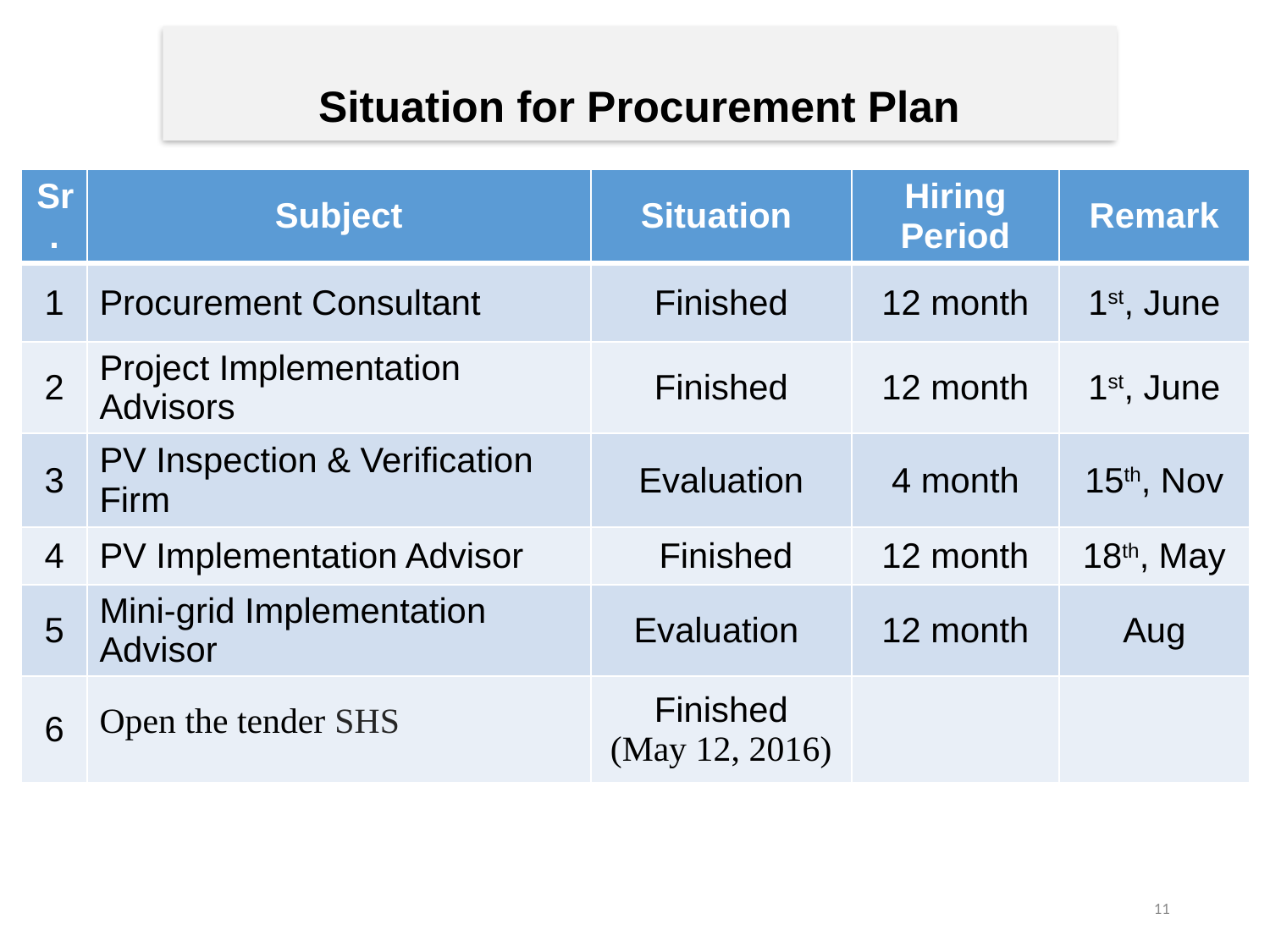

# Situation for Procurement Plan
| Sr. | Subject | Situation | Hiring Period | Remark |
| --- | --- | --- | --- | --- |
| 1 | Procurement Consultant | Finished | 12 month | 1st, June |
| 2 | Project Implementation Advisors | Finished | 12 month | 1st, June |
| 3 | PV Inspection & Verification Firm | Evaluation | 4 month | 15th, Nov |
| 4 | PV Implementation Advisor | Finished | 12 month | 18th, May |
| 5 | Mini-grid Implementation Advisor | Evaluation | 12 month | Aug |
| 6 | Open the tender SHS | Finished (May 12, 2016) |  |  |
11